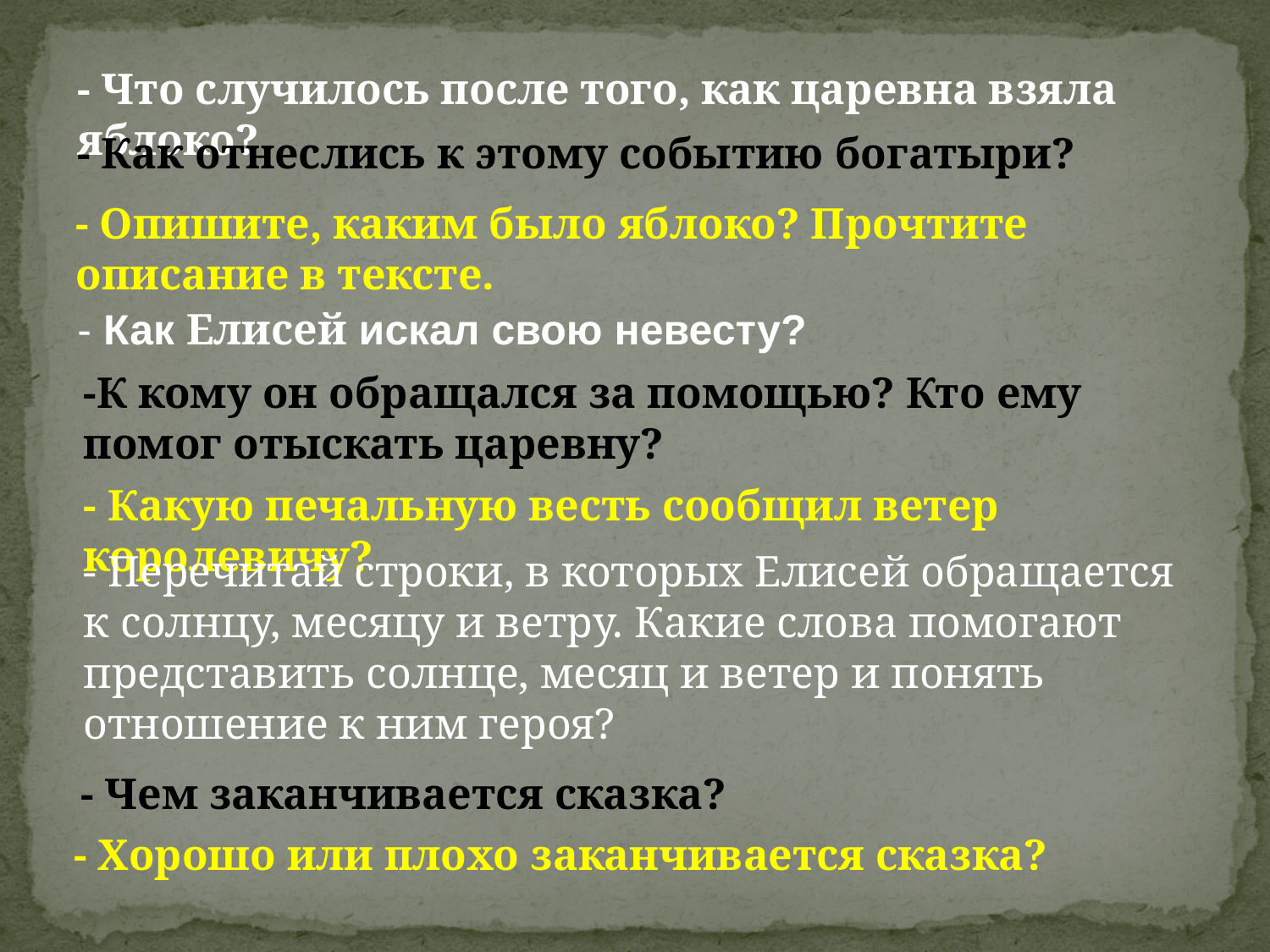

- Что случилось после того, как царевна взяла яблоко?
- Как отнеслись к этому событию богатыри?
- Опишите, каким было яблоко? Прочтите описание в тексте.
- Как Елисей искал свою невесту?
-К кому он обращался за помощью? Кто ему помог отыскать царевну?
- Какую печальную весть сообщил ветер королевичу?
- Перечитай строки, в которых Елисей обращается к солнцу, месяцу и ветру. Какие слова помогают представить солнце, месяц и ветер и понять отношение к ним героя?
- Чем заканчивается сказка?
- Хорошо или плохо заканчивается сказка?